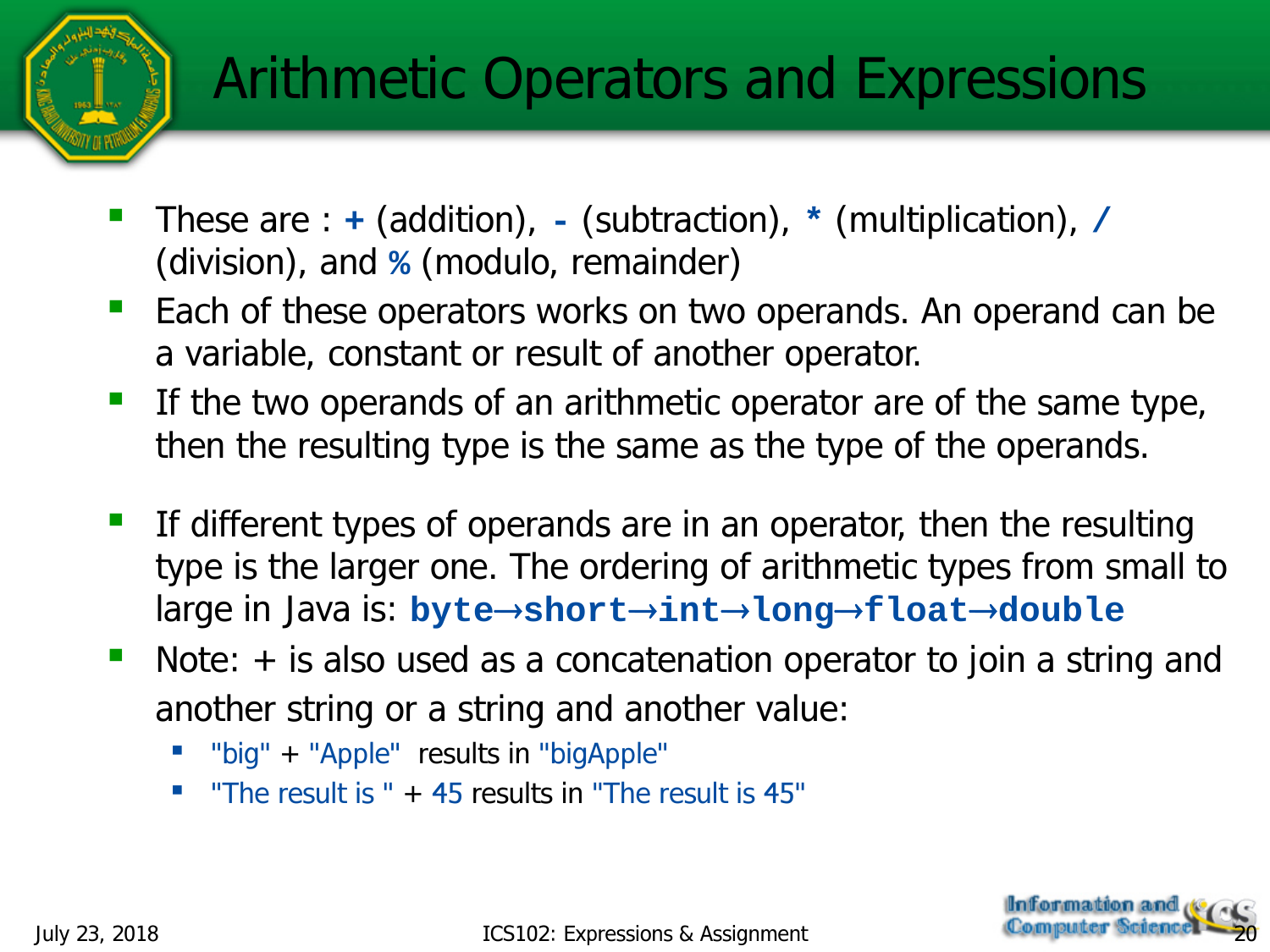

Arithmetic Operators and Expressions
These are : + (addition), - (subtraction), * (multiplication), / (division), and % (modulo, remainder)
Each of these operators works on two operands. An operand can be a variable, constant or result of another operator.
If the two operands of an arithmetic operator are of the same type, then the resulting type is the same as the type of the operands.

If different types of operands are in an operator, then the resulting type is the larger one. The ordering of arithmetic types from small to large in Java is: byte→short→int→long→float→double
Note: + is also used as a concatenation operator to join a string and another string or a string and another value:
"big" + "Apple"  results in "bigApple"
"The result is " + 45 results in "The result is 45"

July 23, 2018
ICS102: Expressions & Assignment
20